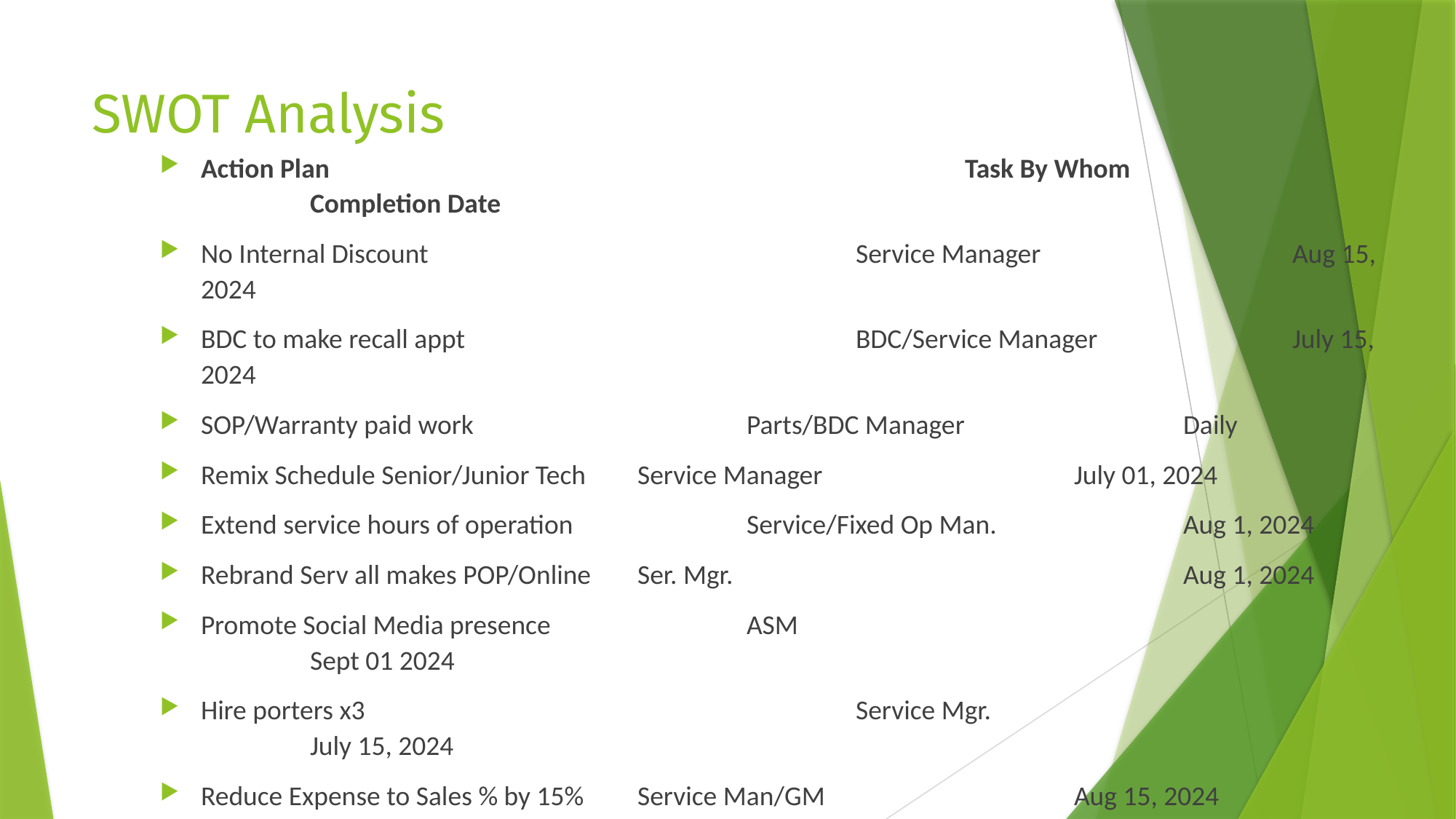

# SWOT Analysis
Action Plan						Task By Whom 			Completion Date
No Internal Discount				Service Manager 			Aug 15, 2024
BDC to make recall appt				BDC/Service Manager		July 15, 2024
SOP/Warranty paid work 			Parts/BDC Manager		Daily
Remix Schedule Senior/Junior Tech	Service Manager 			July 01, 2024
Extend service hours of operation 		Service/Fixed Op Man.		Aug 1, 2024
Rebrand Serv all makes POP/Online	Ser. Mgr. 					Aug 1, 2024
Promote Social Media presence		ASM						Sept 01 2024
Hire porters x3					Service Mgr. 				July 15, 2024
Reduce Expense to Sales % by 15%	Service Man/GM			Aug 15, 2024
Increase Warr R/O count of 20/mth	Ser. Mgr/BDC Mgr			Oct 15, 2024
Hire Seasonal Staff for Tire Season		Serv Mgr/HR				Sept 30, 2024
Tire Sales by Sales Dept/advisors		Serv/Parts Manager 		Sept 15, 2024